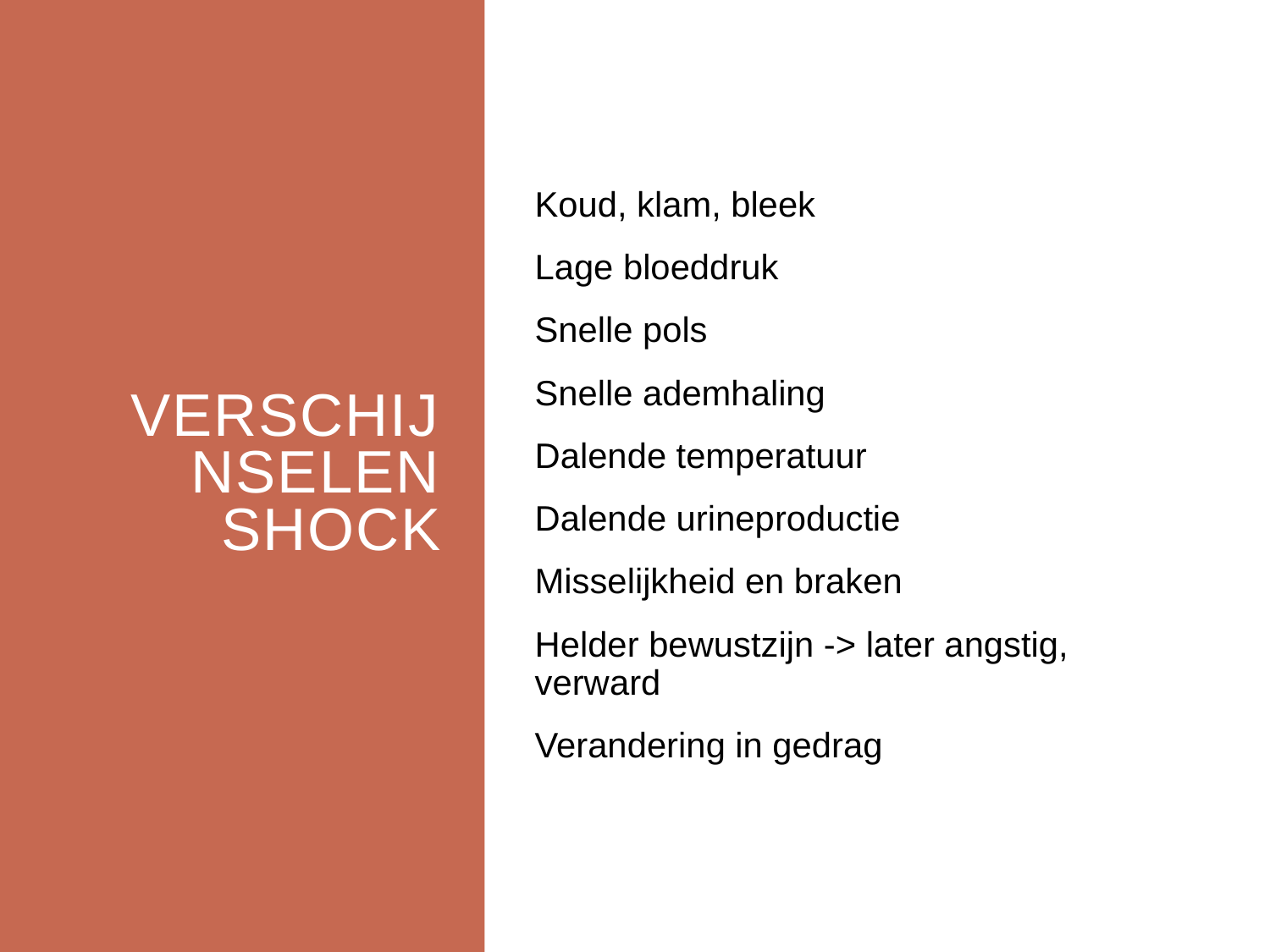

# Verschijnselen shock
Koud, klam, bleek
Lage bloeddruk
Snelle pols
Snelle ademhaling
Dalende temperatuur
Dalende urineproductie
Misselijkheid en braken
Helder bewustzijn -> later angstig, verward
Verandering in gedrag